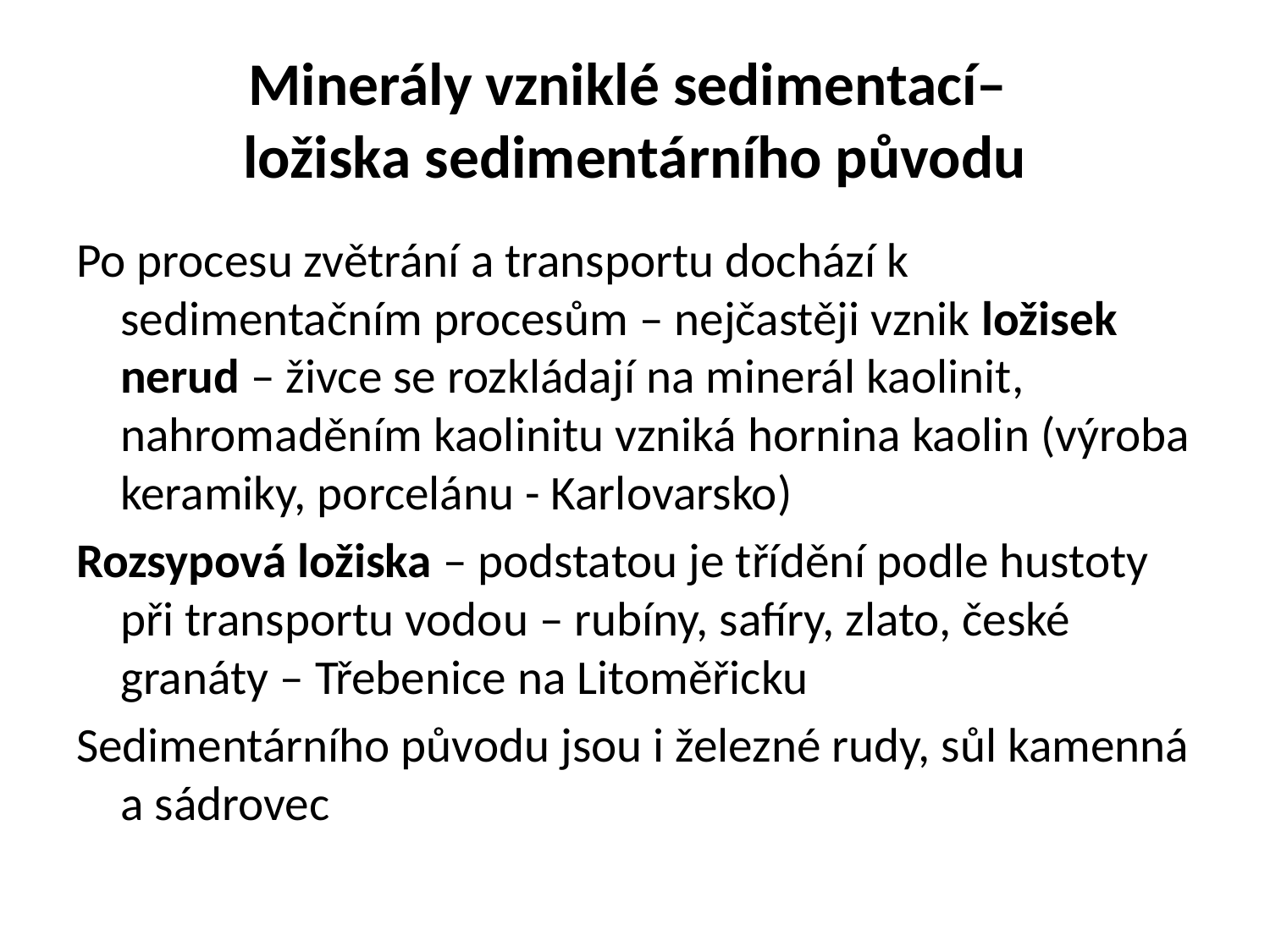

# Minerály vzniklé sedimentací– ložiska sedimentárního původu
Po procesu zvětrání a transportu dochází k sedimentačním procesům – nejčastěji vznik ložisek nerud – živce se rozkládají na minerál kaolinit, nahromaděním kaolinitu vzniká hornina kaolin (výroba keramiky, porcelánu - Karlovarsko)
Rozsypová ložiska – podstatou je třídění podle hustoty při transportu vodou – rubíny, safíry, zlato, české granáty – Třebenice na Litoměřicku
Sedimentárního původu jsou i železné rudy, sůl kamenná a sádrovec